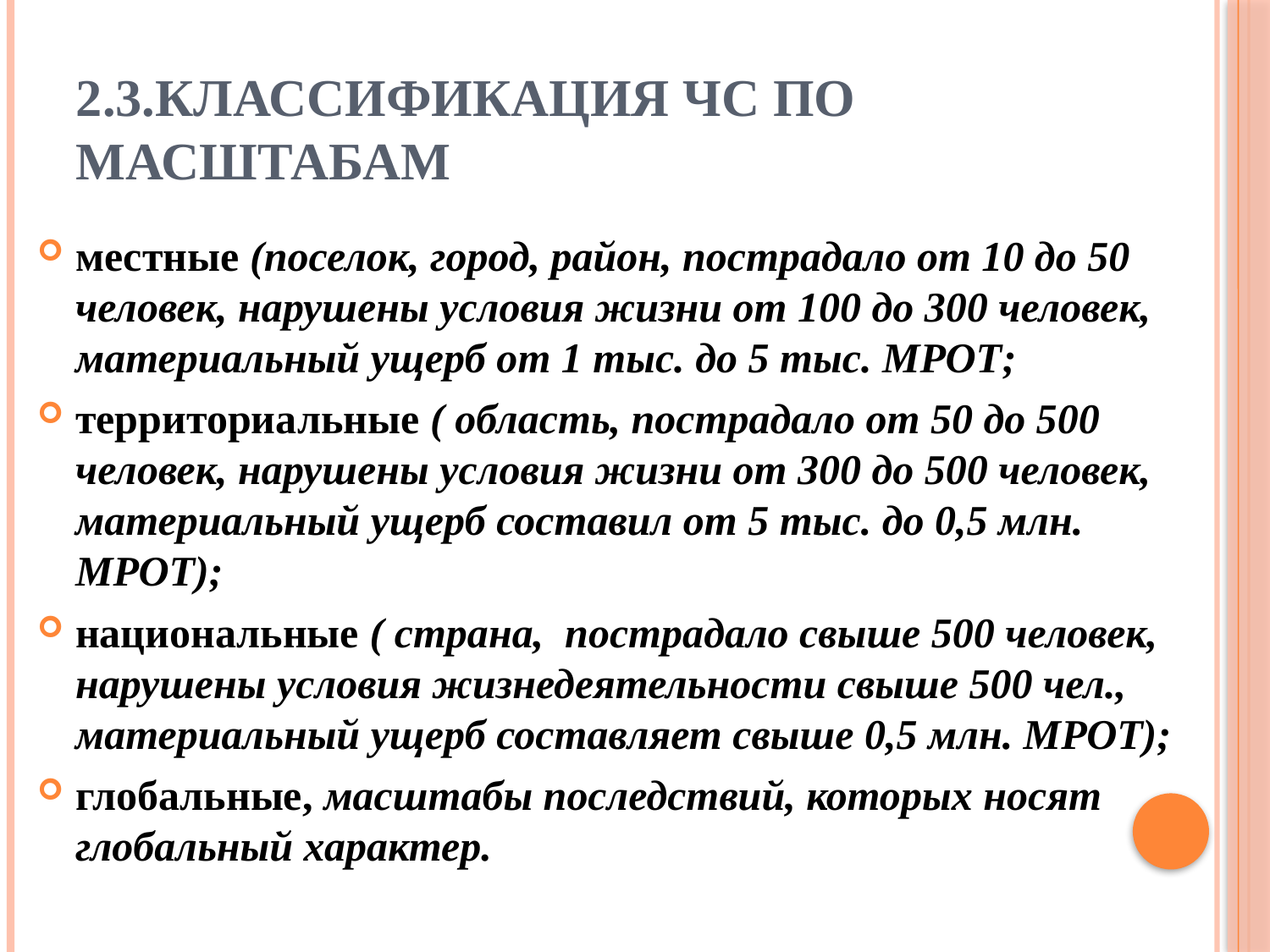

# 2.3.Классификация ЧС по масштабам
местные (поселок, город, район, пострадало от 10 до 50 человек, нарушены условия жизни от 100 до 300 человек, материальный ущерб от 1 тыс. до 5 тыс. МРОТ;
территориальные ( область, пострадало от 50 до 500 человек, нарушены условия жизни от 300 до 500 человек, материальный ущерб составил от 5 тыс. до 0,5 млн. МРОТ);
национальные ( страна,  пострадало свыше 500 человек, нарушены условия жизнедеятельности свыше 500 чел., материальный ущерб составляет свыше 0,5 млн. МРОТ);
глобальные, масштабы последствий, которых носят глобальный характер.